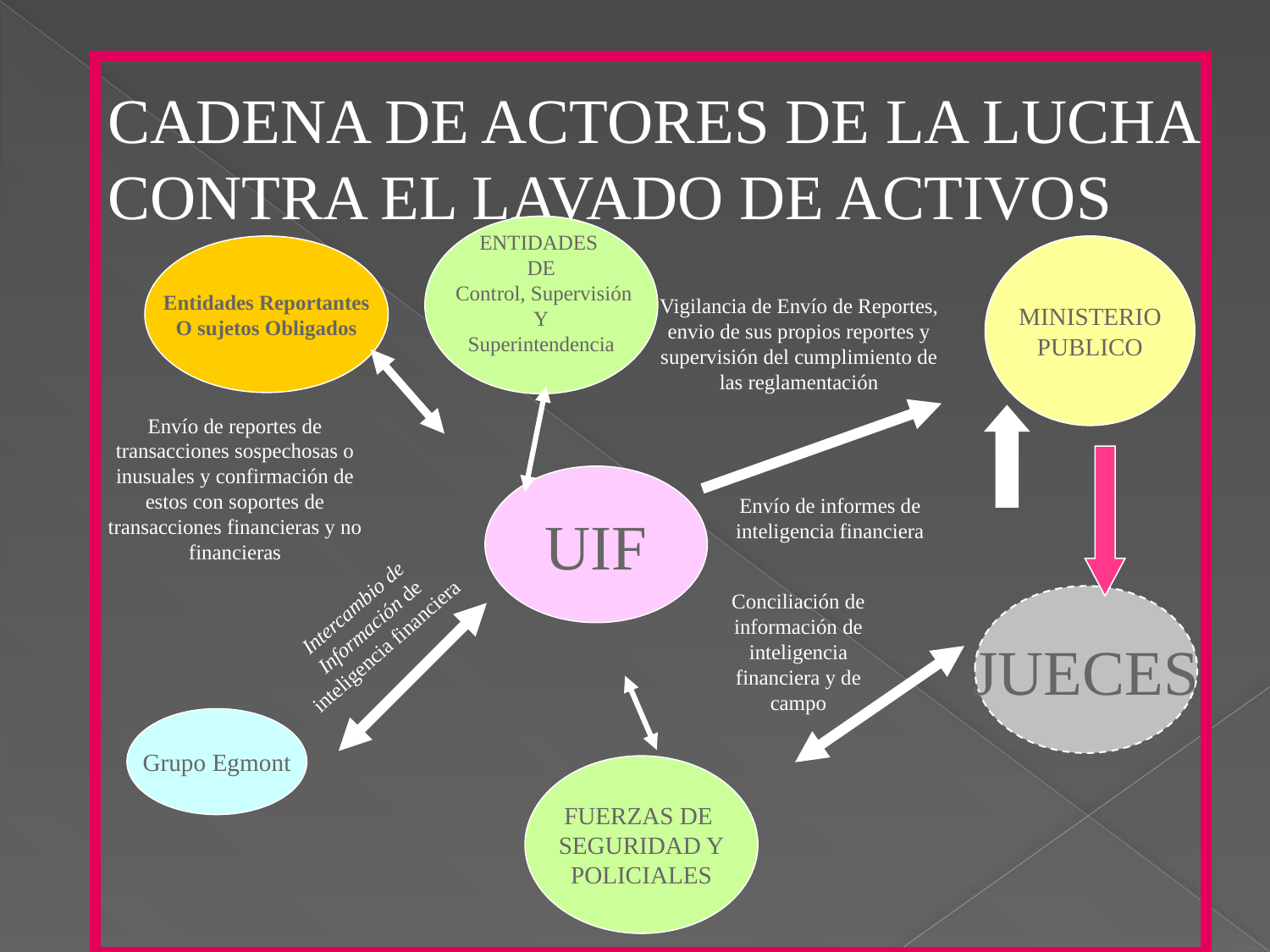

CADENA DE ACTORES DE LA LUCHA CONTRA EL LAVADO DE ACTIVOS
ENTIDADES
DE
 Control, Supervisión
Y
Superintendencia

Entidades Reportantes
O sujetos Obligados
MINISTERIO
PUBLICO
Vigilancia de Envío de Reportes, envio de sus propios reportes y supervisión del cumplimiento de las reglamentación

Envío de reportes de transacciones sospechosas o inusuales y confirmación de estos con soportes de transacciones financieras y no financieras

UIF
Envío de informes de inteligencia financiera
Intercambio de Información de inteligencia financiera
Conciliación de información de inteligencia financiera y de campo
JUECES

Grupo Egmont
FUERZAS DE
SEGURIDAD Y
POLICIALES